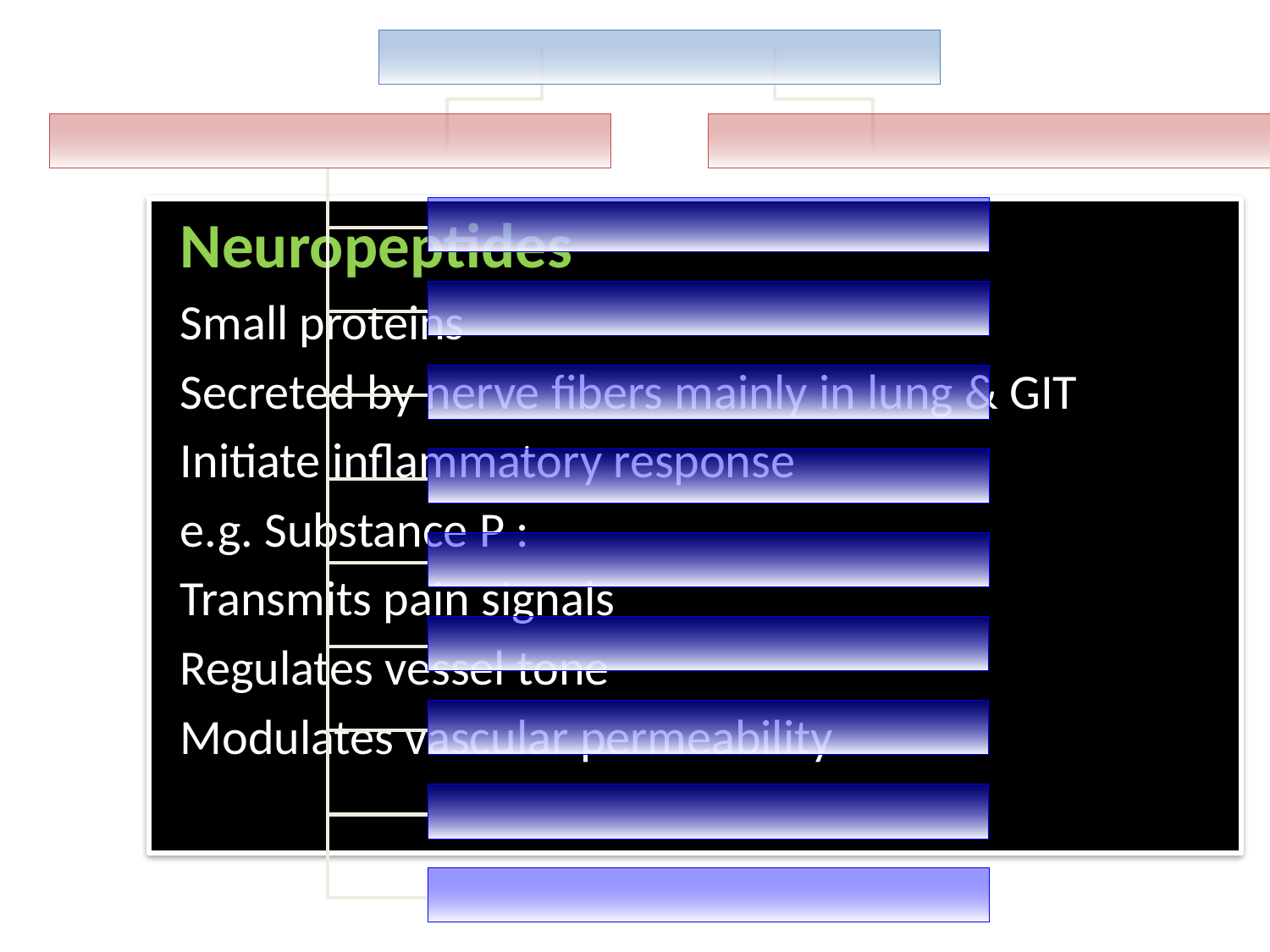

Neuropeptides
Small proteins
Secreted by nerve fibers mainly in lung & GIT
Initiate inflammatory response
e.g. Substance P :
Transmits pain signals
Regulates vessel tone
Modulates vascular permeability